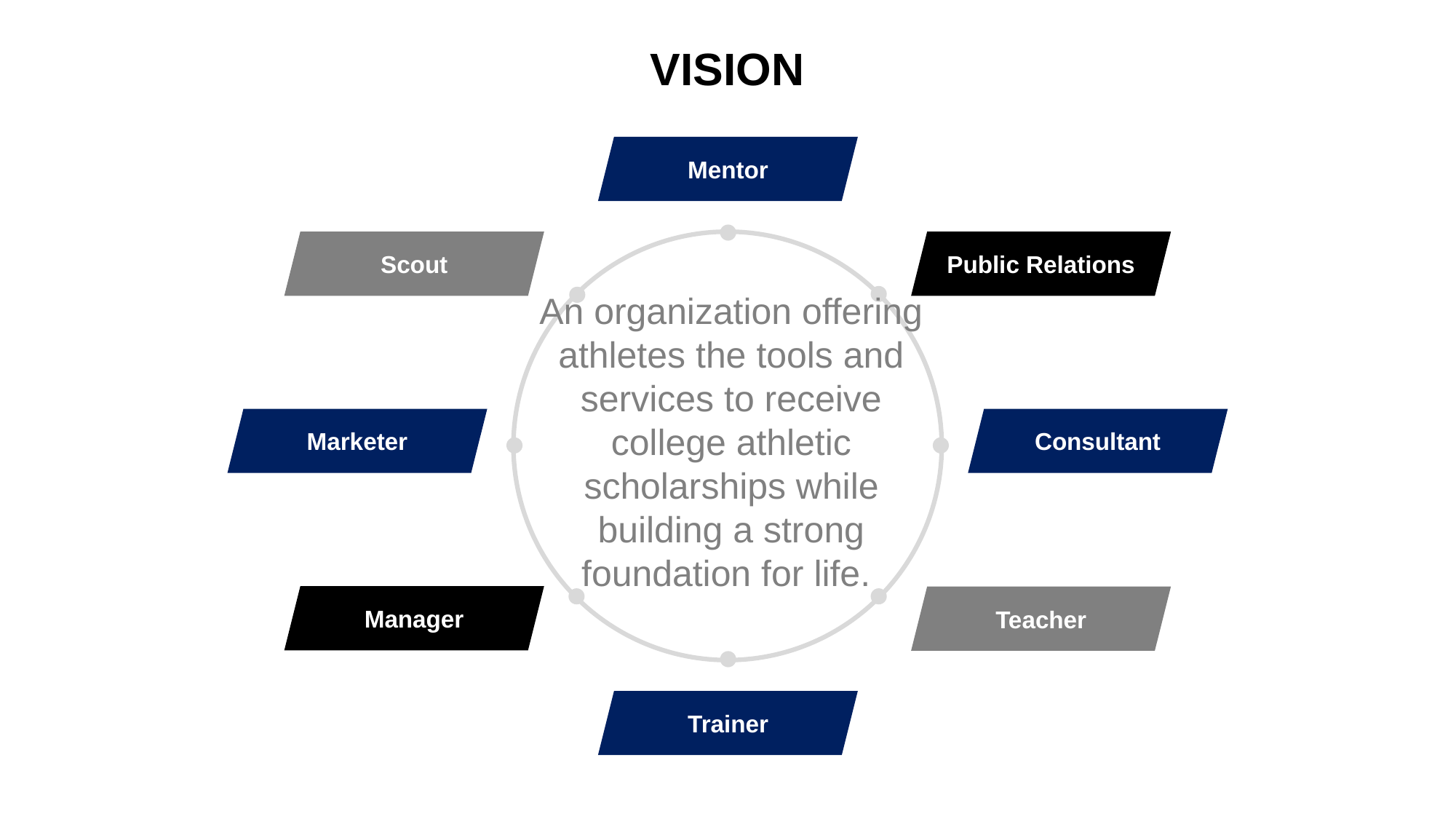

VISION

Mentor

Scout
Public Relations
An organization offering athletes the tools and services to receive college athletic scholarships while building a strong foundation for life.

Consultant
Marketer

Manager
Teacher

Trainer